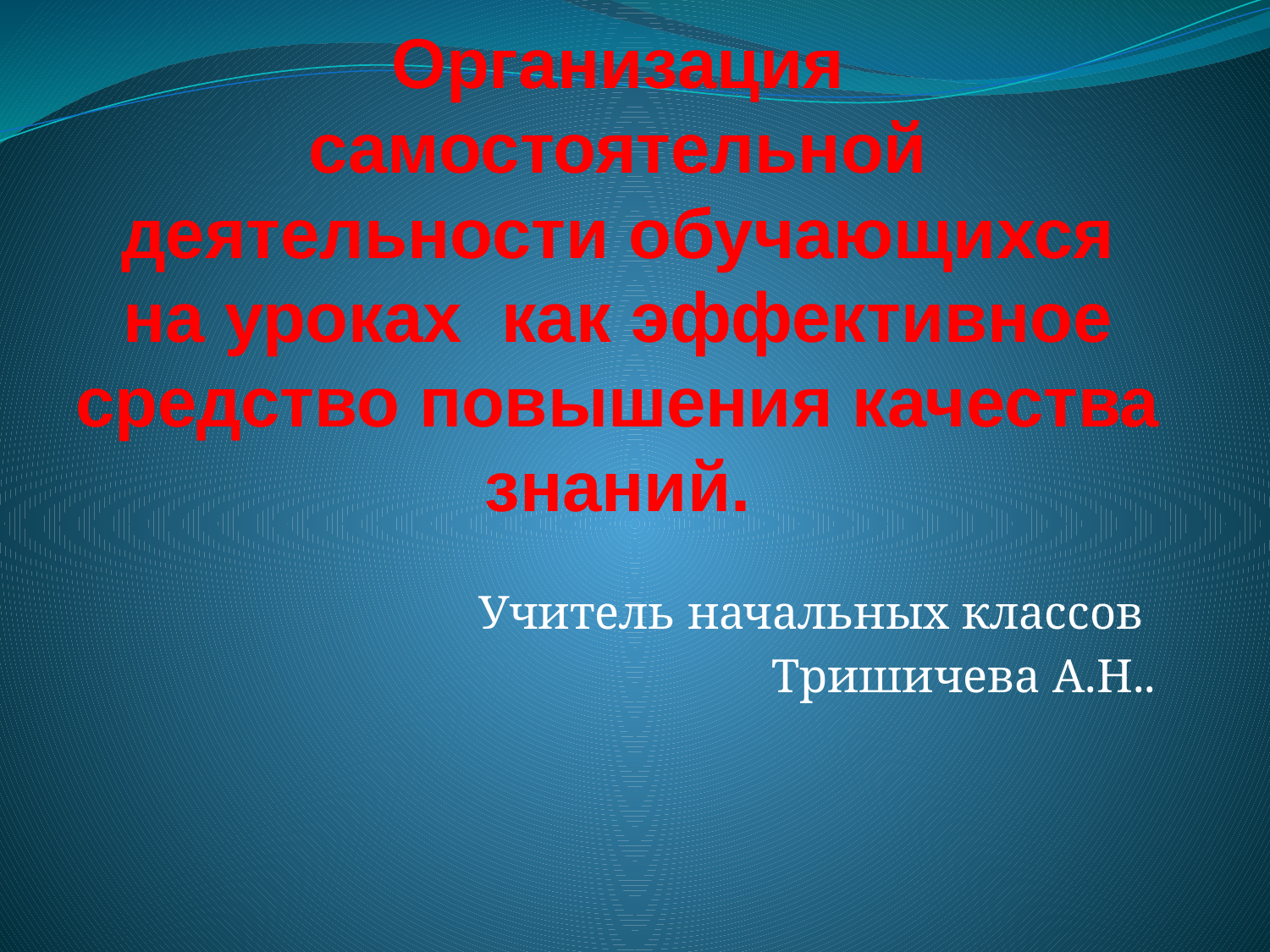

# Организация самостоятельной деятельности обучающихся на уроках  как эффективное средство повышения качества знаний.

Учитель начальных классов
Тришичева А.Н..